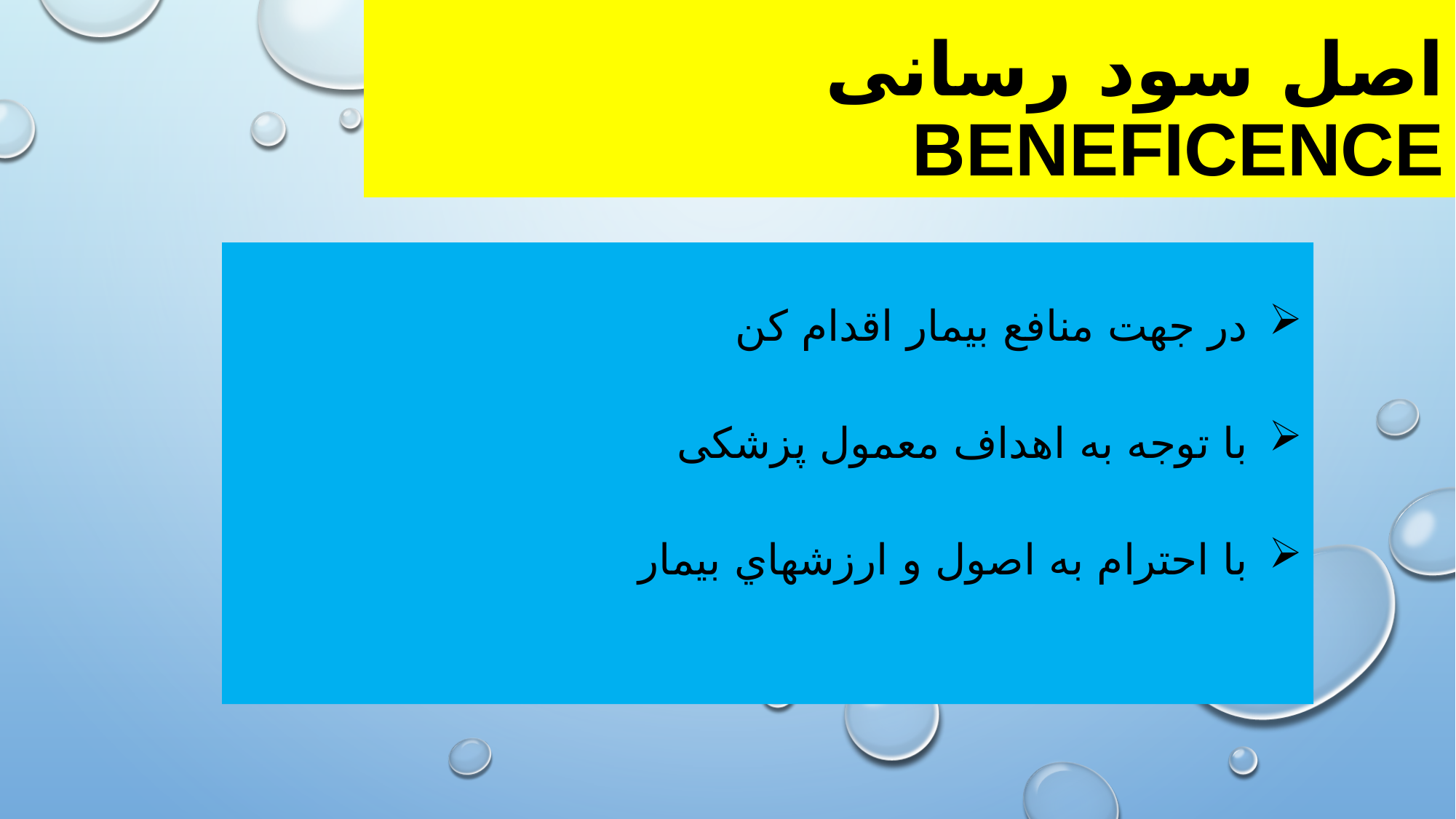

# اصل سود رسانی Beneficence
در جهت منافع بیمار اقدام کن
با توجه به اهداف معمول پزشکی
با احترام به اصول و ارزشهاي بیمار